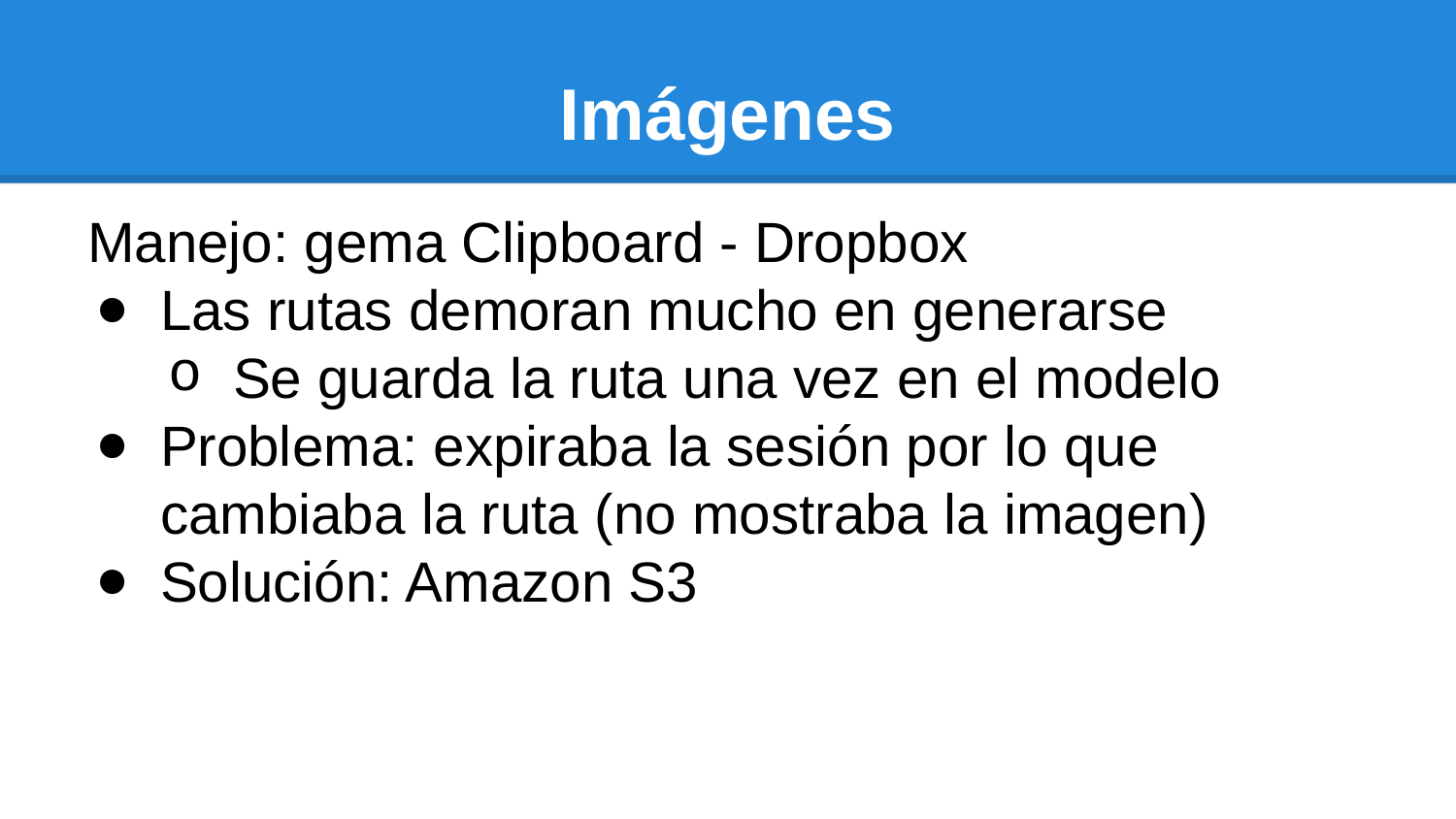

# Imágenes
Manejo: gema Clipboard - Dropbox
Las rutas demoran mucho en generarse
Se guarda la ruta una vez en el modelo
Problema: expiraba la sesión por lo que cambiaba la ruta (no mostraba la imagen)
Solución: Amazon S3